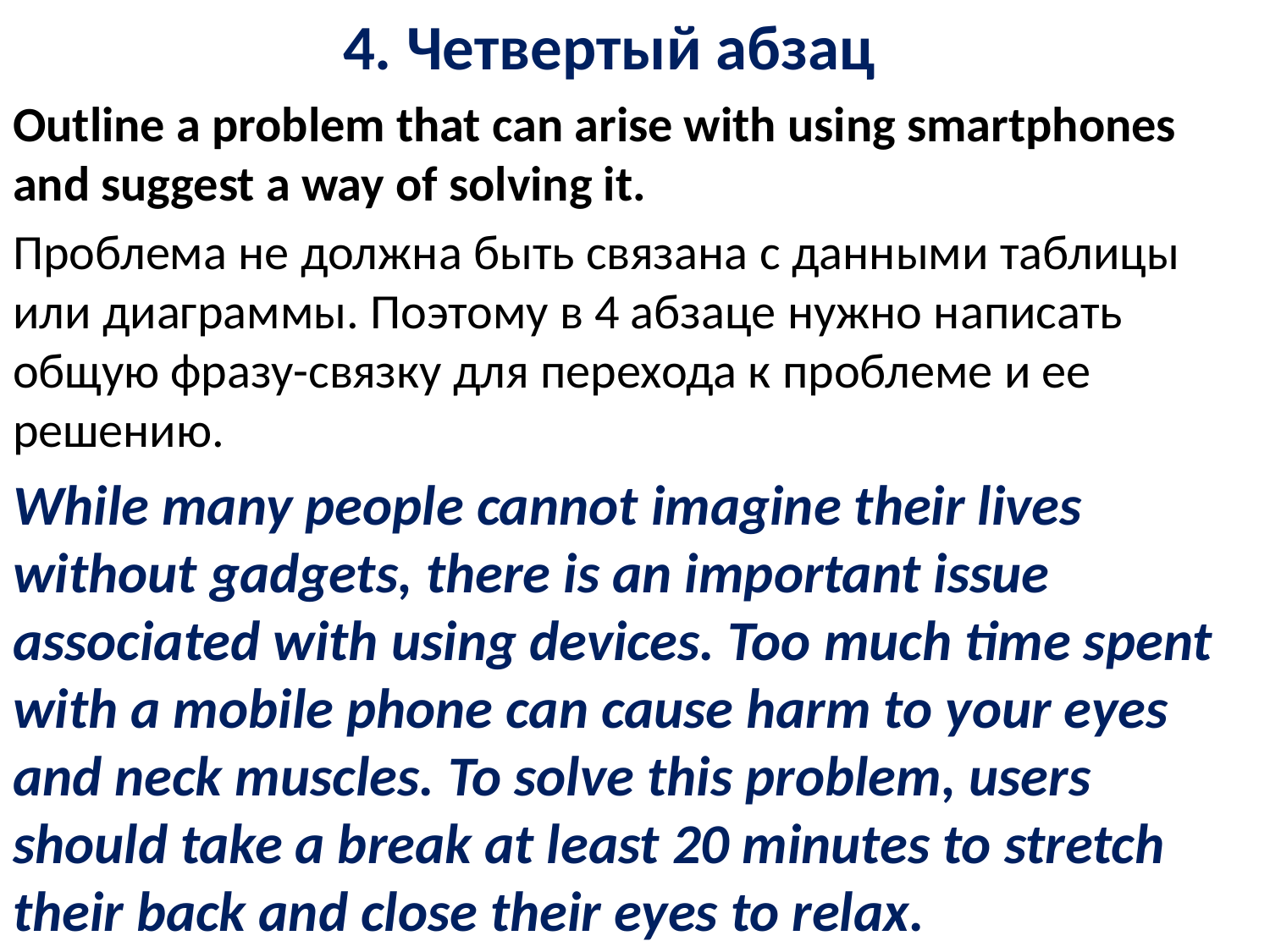

4. Четвертый абзац
Outline a problem that can arise with using smartphones and suggest a way of solving it.
Проблема не должна быть связана с данными таблицы или диаграммы. Поэтому в 4 абзаце нужно написать общую фразу-связку для перехода к проблеме и ее решению.
While many people cannot imagine their lives without gadgets, there is an important issue associated with using devices. Too much time spent with a mobile phone can cause harm to your eyes and neck muscles. To solve this problem, users should take a break at least 20 minutes to stretch their back and close their eyes to relax.

#